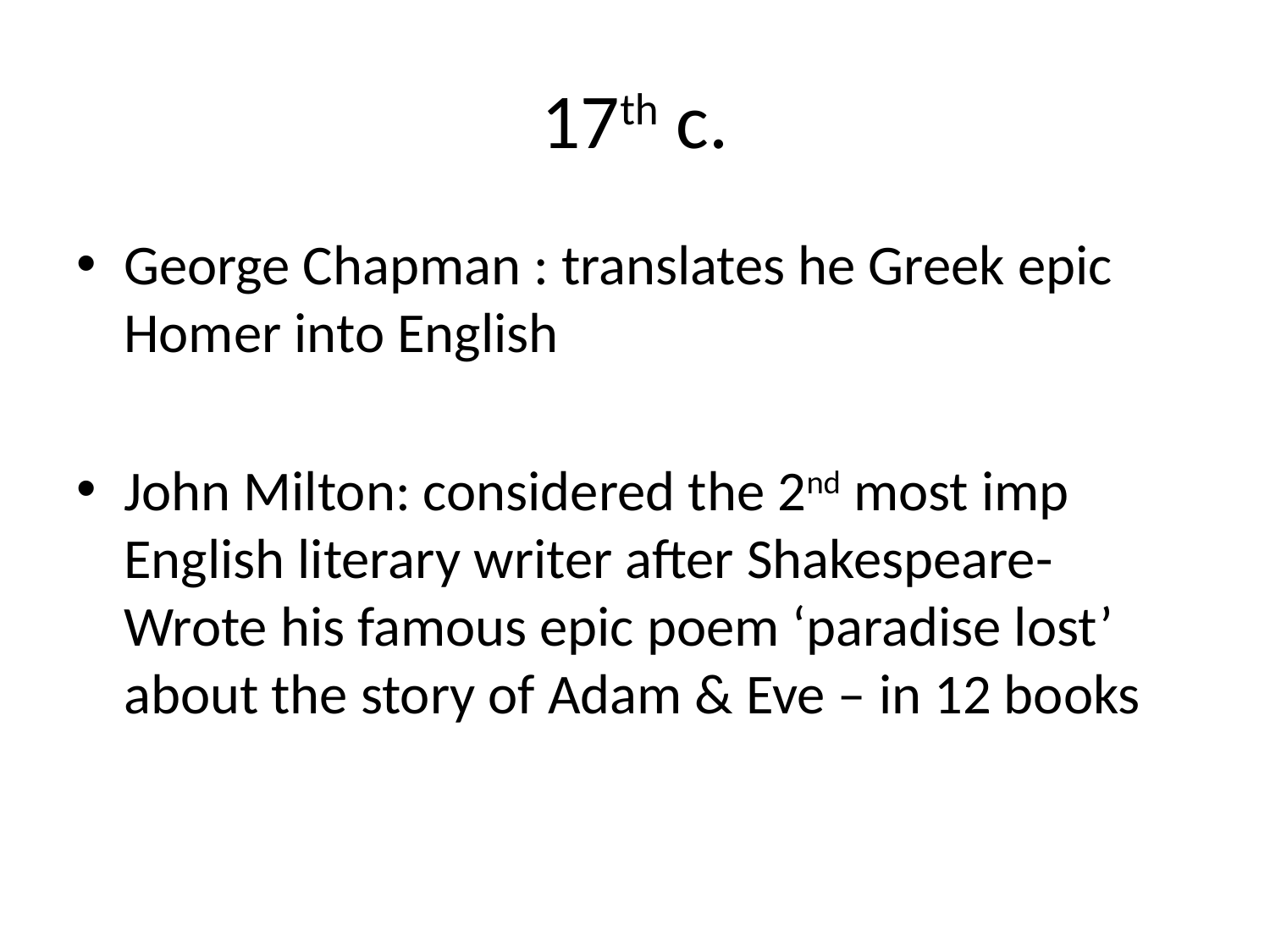

# 17th c.
George Chapman : translates he Greek epic Homer into English

John Milton: considered the 2nd most imp English literary writer after Shakespeare- Wrote his famous epic poem ‘paradise lost’ about the story of Adam & Eve – in 12 books